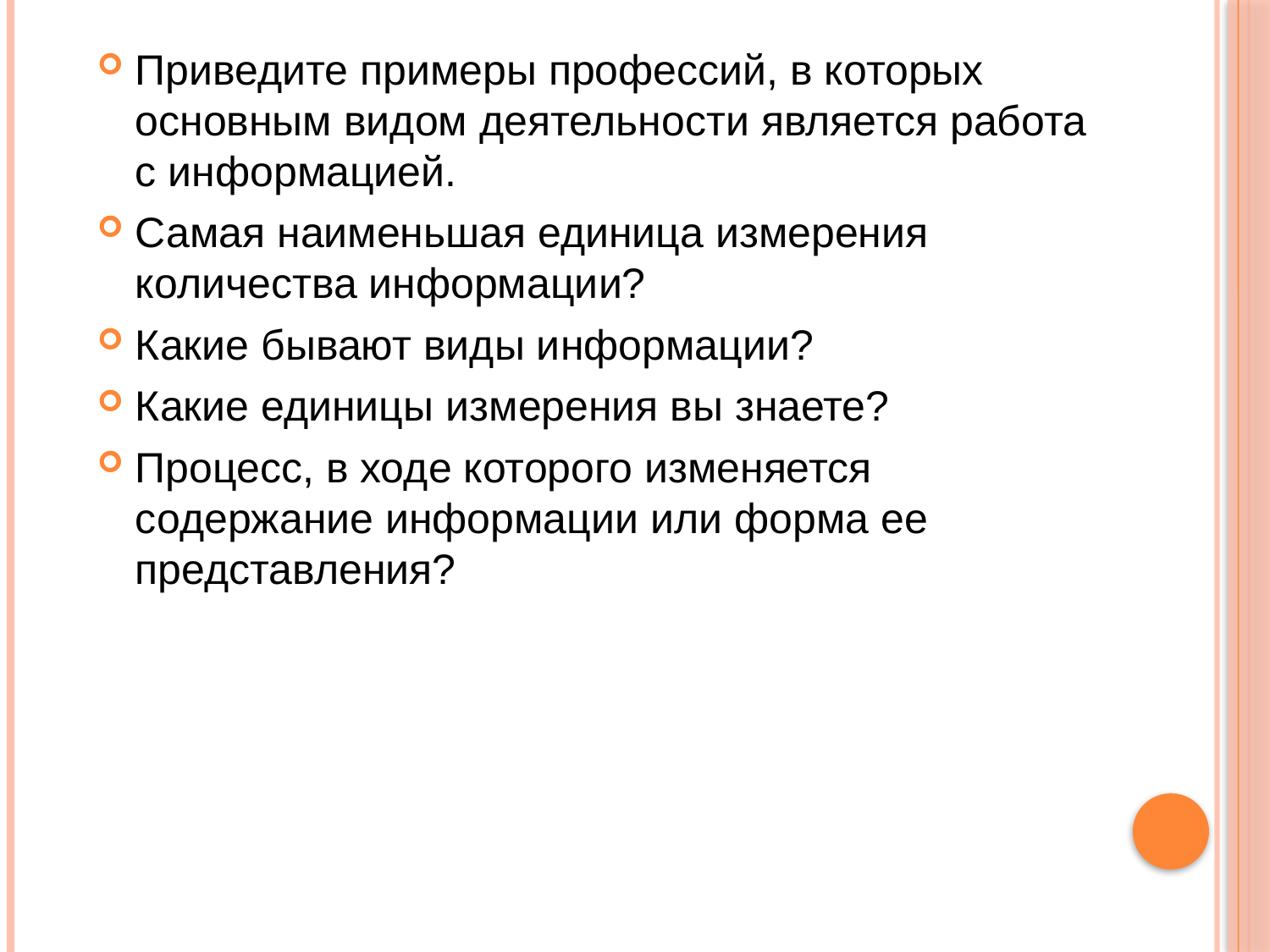

Приведите примеры профессий, в которых основным видом деятельности является работа с информацией.
Самая наименьшая единица измерения количества информации?
Какие бывают виды информации?
Какие единицы измерения вы знаете?
Процесс, в ходе которого изменяется содержание информации или форма ее представления?